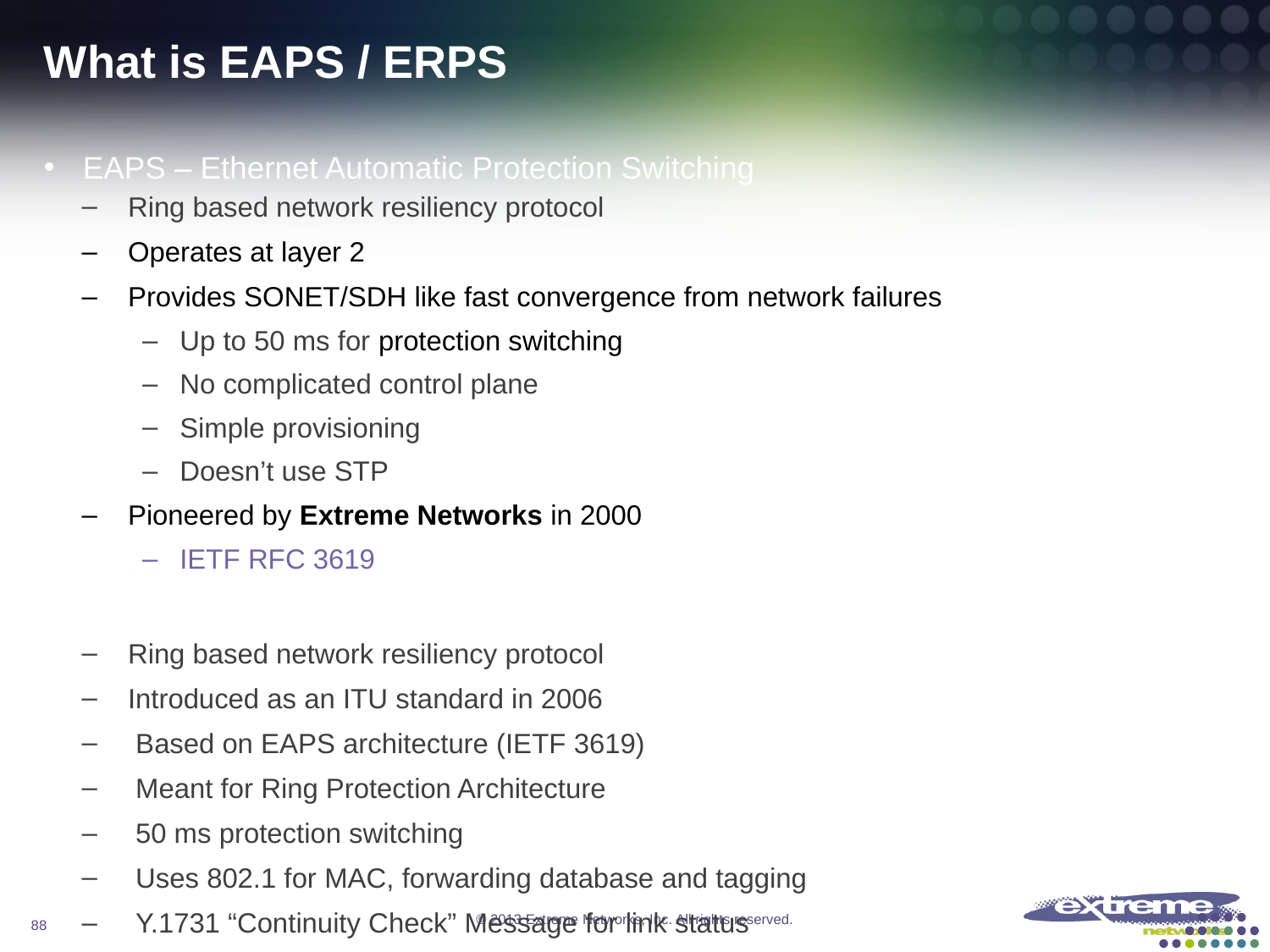

# What is EAPS / ERPS
 EAPS – Ethernet Automatic Protection Switching
Ring based network resiliency protocol
Operates at layer 2
Provides SONET/SDH like fast convergence from network failures
Up to 50 ms for protection switching
No complicated control plane
Simple provisioning
Doesn’t use STP
Pioneered by Extreme Networks in 2000
IETF RFC 3619
 ERPS – Ethernet Ring Protection Switching
Ring based network resiliency protocol
Introduced as an ITU standard in 2006
 Based on EAPS architecture (IETF 3619)
 Meant for Ring Protection Architecture
 50 ms protection switching
 Uses 802.1 for MAC, forwarding database and tagging
 Y.1731 “Continuity Check” Message for link status

88